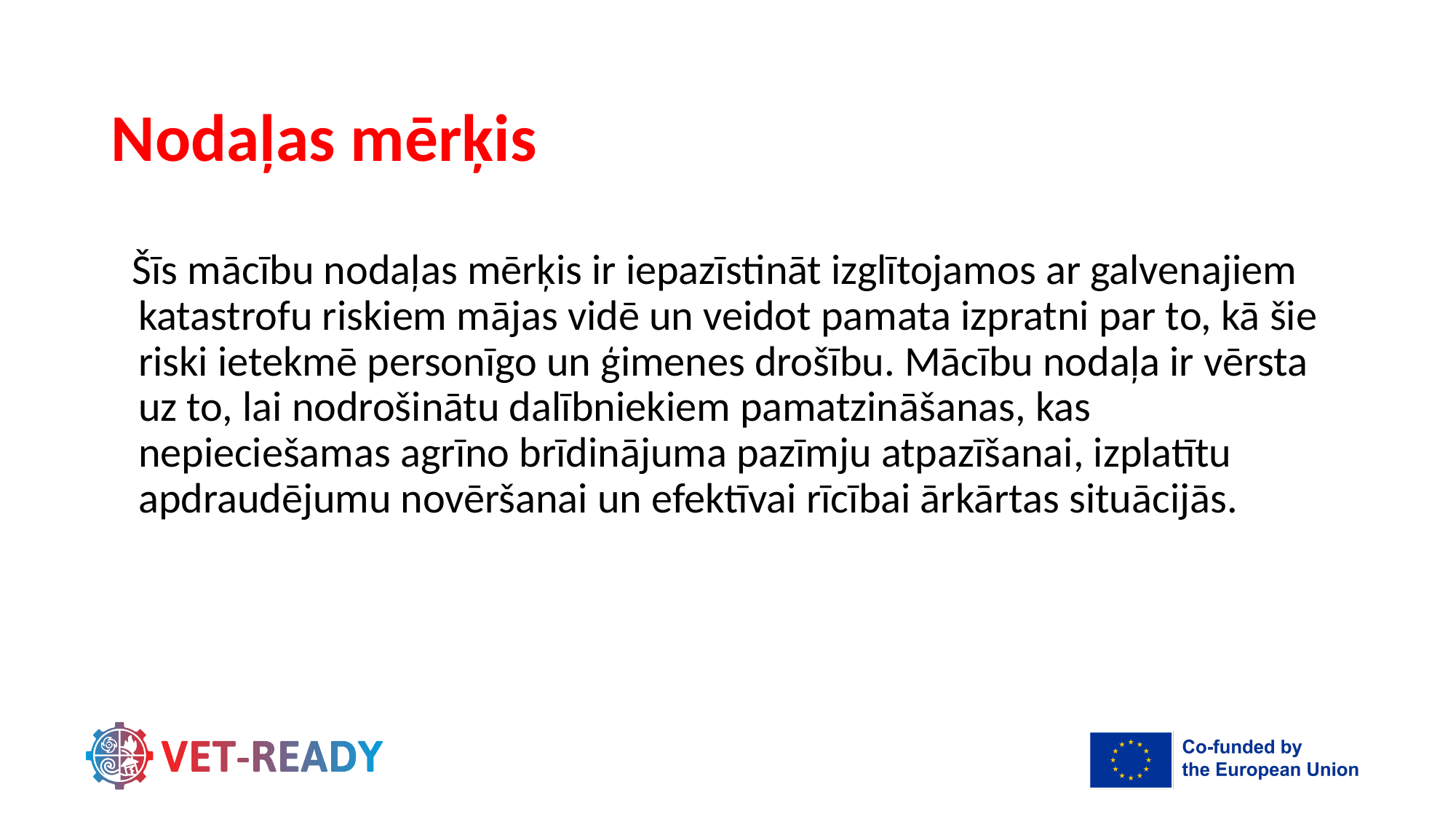

# Nodaļas mērķis
Šīs mācību nodaļas mērķis ir iepazīstināt izglītojamos ar galvenajiem katastrofu riskiem mājas vidē un veidot pamata izpratni par to, kā šie riski ietekmē personīgo un ģimenes drošību. Mācību nodaļa ir vērsta uz to, lai nodrošinātu dalībniekiem pamatzināšanas, kas nepieciešamas agrīno brīdinājuma pazīmju atpazīšanai, izplatītu apdraudējumu novēršanai un efektīvai rīcībai ārkārtas situācijās.